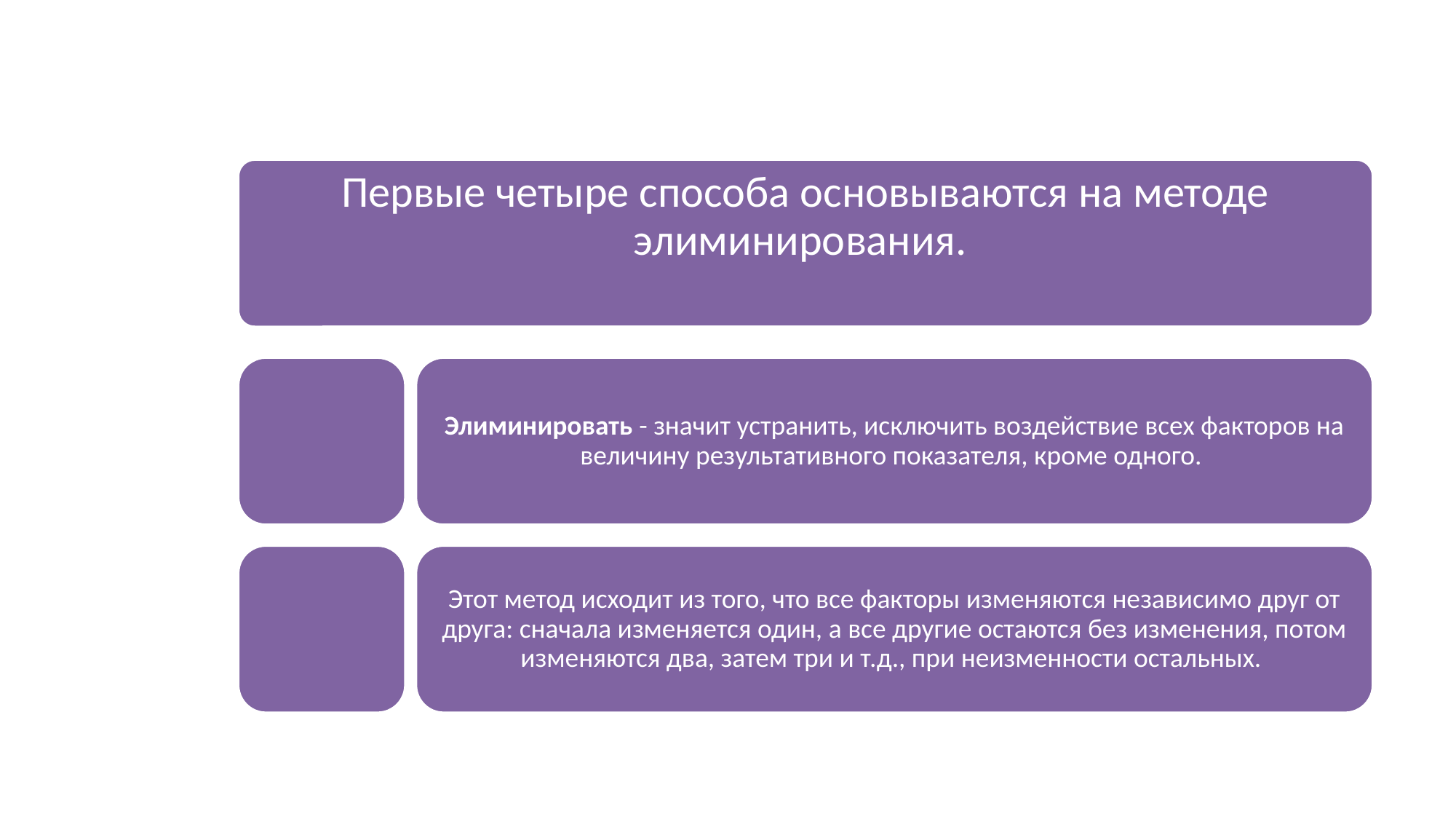

Первые четыре способа основываются на методе элиминирования.
Элиминировать - значит устранить, исключить воздействие всех факторов на величину результативного показателя, кроме одного.
Этот метод исходит из того, что все факторы изменяются независимо друг от друга: сначала изменяется один, а все другие остаются без изменения, потом изменяются два, затем три и т.д., при неизменности остальных.